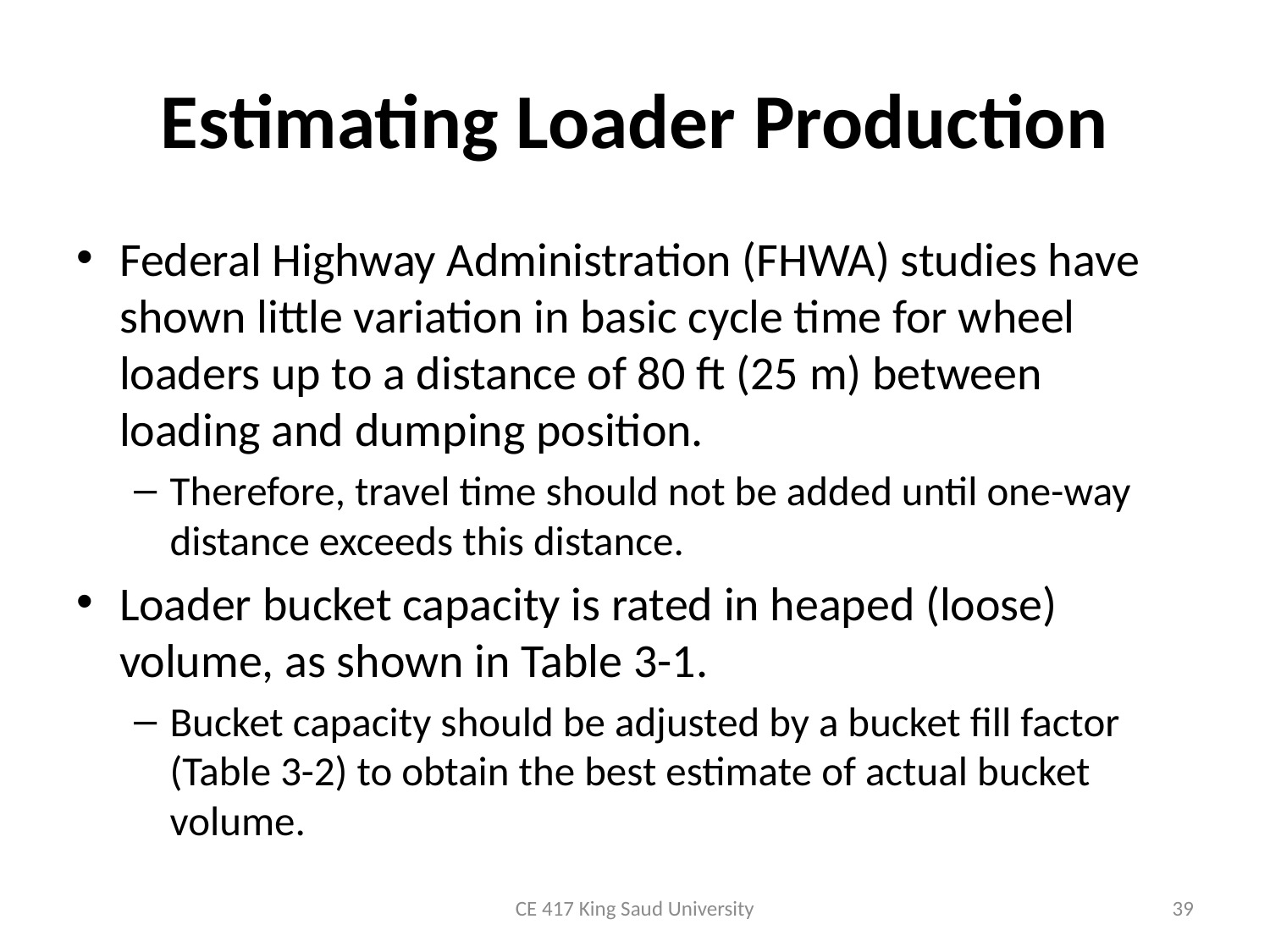

# Estimating Loader Production
Federal Highway Administration (FHWA) studies have shown little variation in basic cycle time for wheel loaders up to a distance of 80 ft (25 m) between loading and dumping position.
Therefore, travel time should not be added until one-way distance exceeds this distance.
Loader bucket capacity is rated in heaped (loose) volume, as shown in Table 3-1.
Bucket capacity should be adjusted by a bucket fill factor (Table 3-2) to obtain the best estimate of actual bucket volume.
CE 417 King Saud University
39